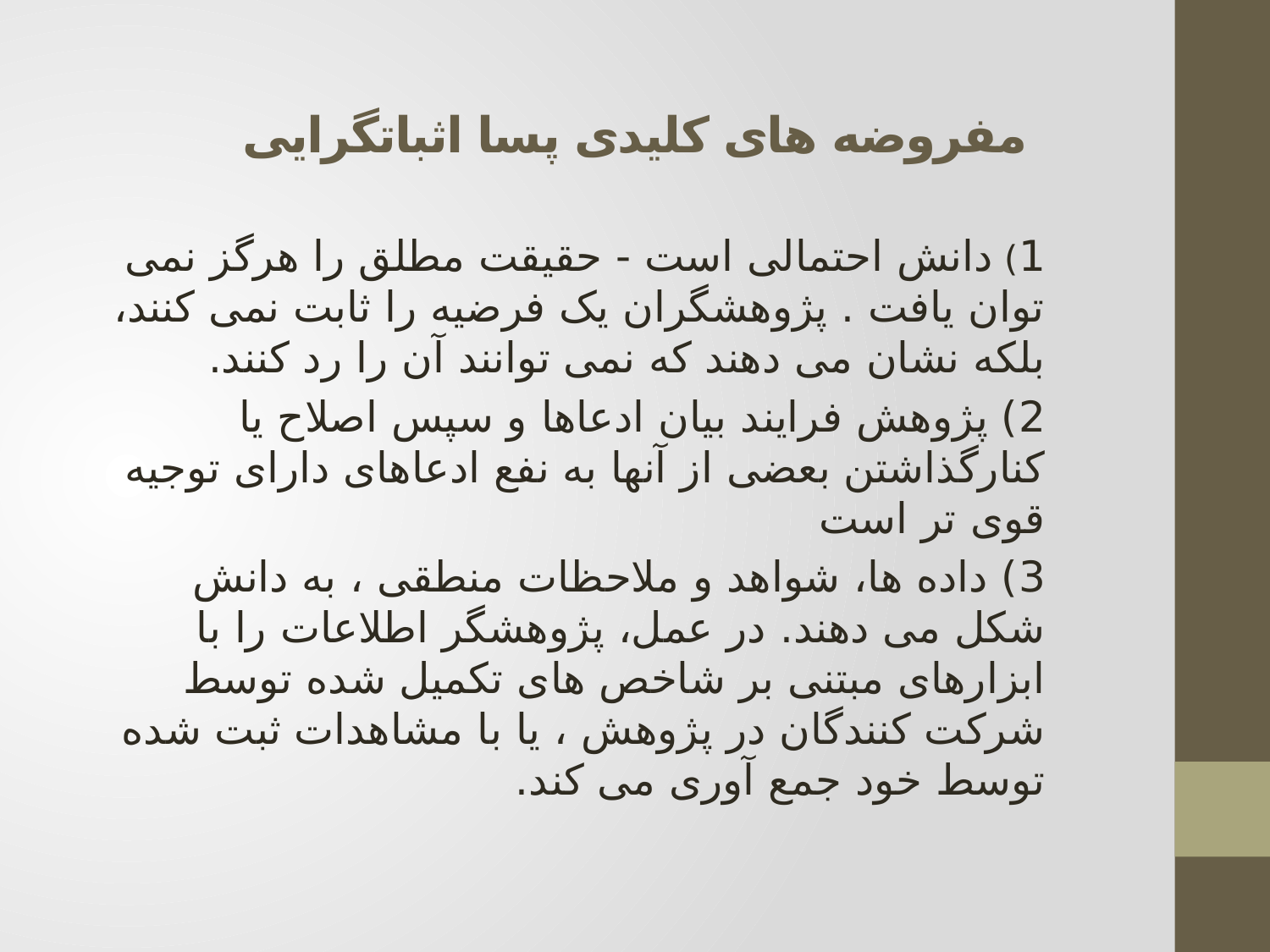

# مفروضه های کلیدی پسا اثباتگرایی
1) دانش احتمالی است - حقیقت مطلق را هرگز نمی توان یافت . پژوهشگران یک فرضیه را ثابت نمی کنند، بلکه نشان می دهند که نمی توانند آن را رد کنند.
2) پژوهش فرایند بیان ادعاها و سپس اصلاح یا کنارگذاشتن بعضی از آنها به نفع ادعاهای دارای توجیه قوی تر است
3) داده ها، شواهد و ملاحظات منطقی ، به دانش شکل می دهند. در عمل، پژوهشگر اطلاعات را با ابزارهای مبتنی بر شاخص های تکمیل شده توسط شرکت کنندگان در پژوهش ، یا با مشاهدات ثبت شده توسط خود جمع آوری می کند.